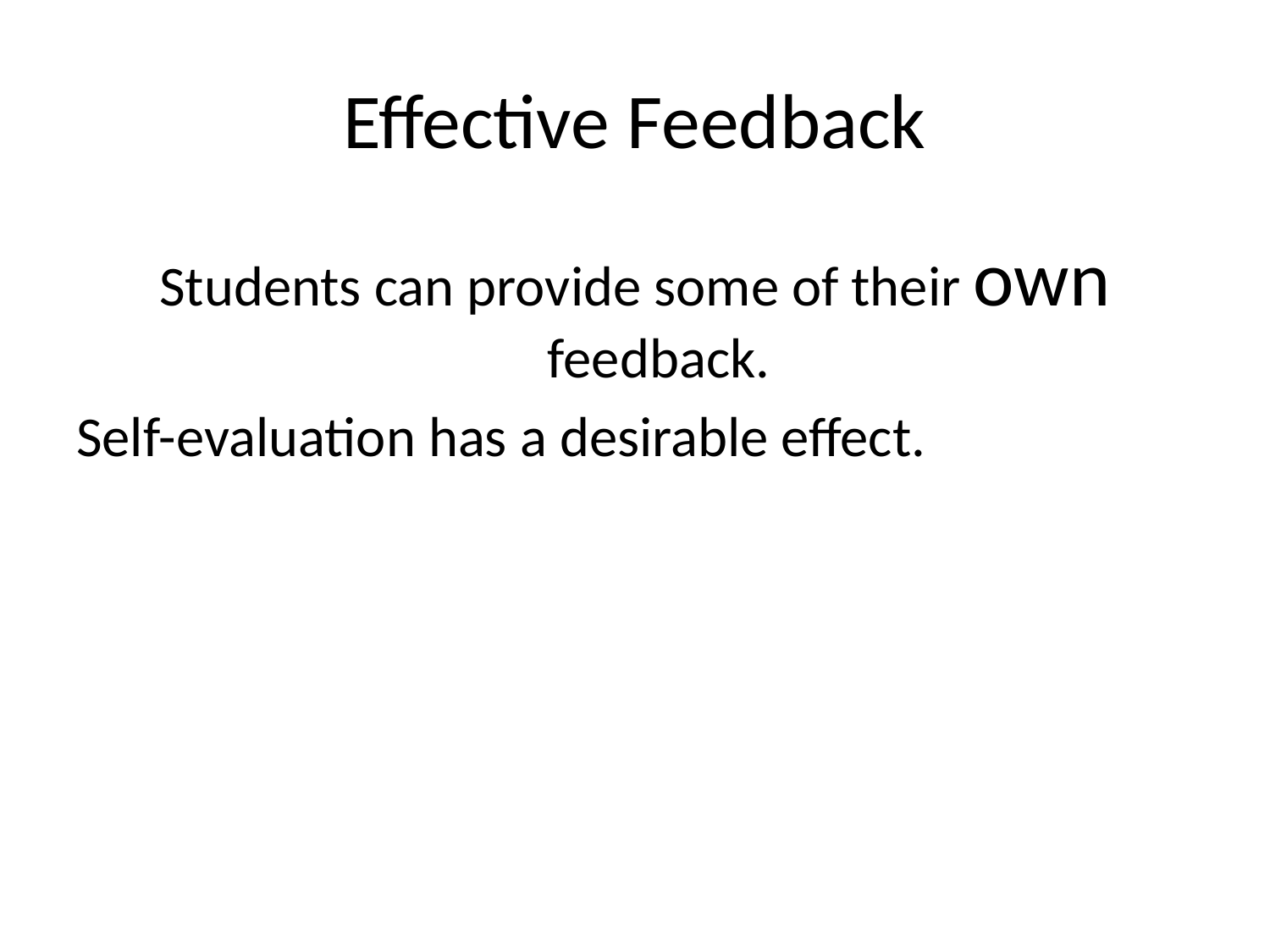

# Effective Feedback
Students can provide some of their own feedback.
Self-evaluation has a desirable effect.